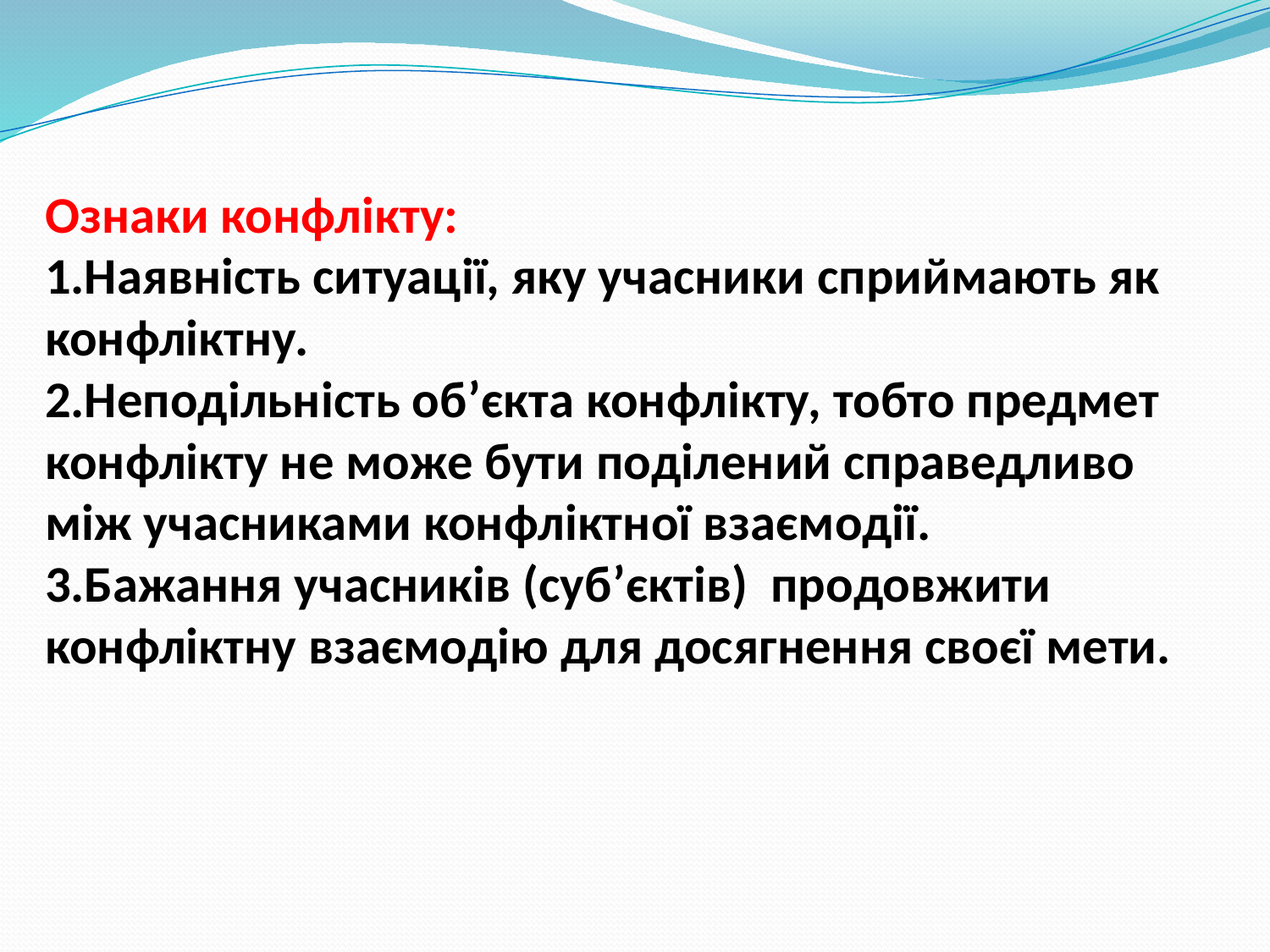

# Ознаки конфлікту: 1.Наявність ситуації, яку учасники сприймають як конфліктну. 2.Неподільність об’єкта конфлікту, тобто предмет конфлікту не може бути поділений справедливо між учасниками конфліктної взаємодії. 3.Бажання учасників (суб’єктів)  продовжити конфліктну взаємодію для досягнення своєї мети.